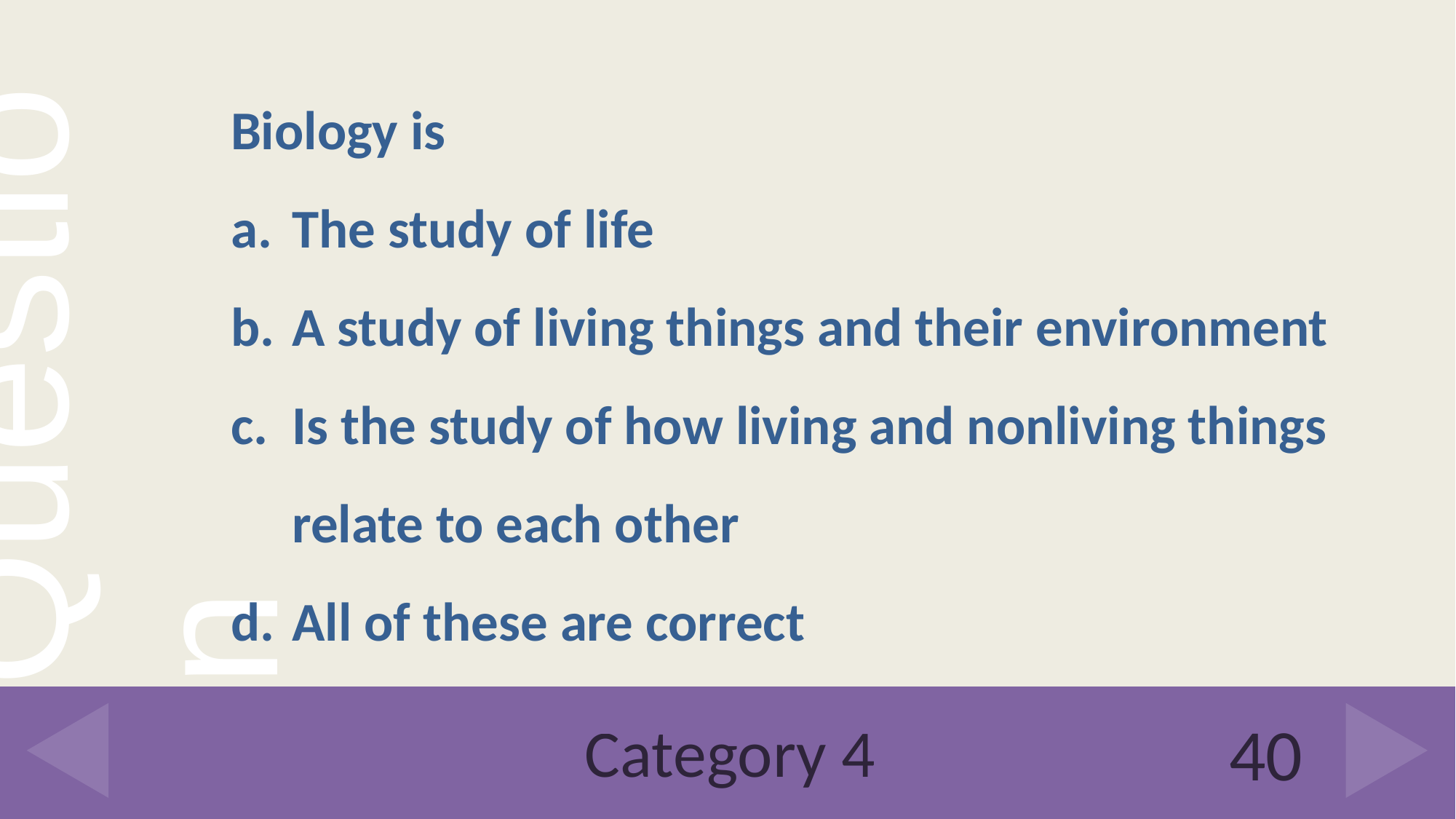

Biology is
The study of life
A study of living things and their environment
Is the study of how living and nonliving things relate to each other
All of these are correct
# Category 4
40